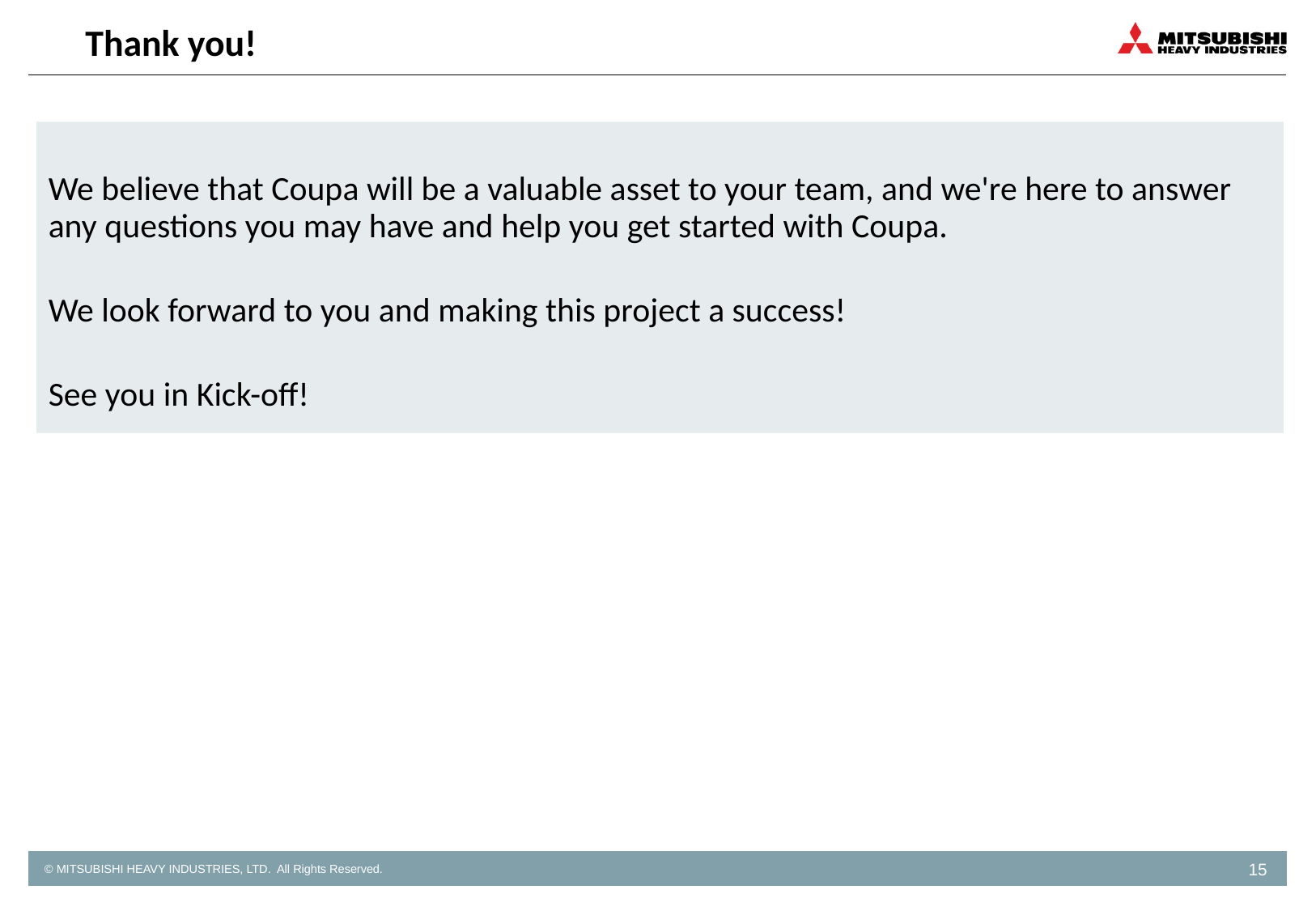

# Thank you!

We believe that Coupa will be a valuable asset to your team, and we're here to answer any questions you may have and help you get started with Coupa.

We look forward to you and making this project a success!

See you in Kick-off!